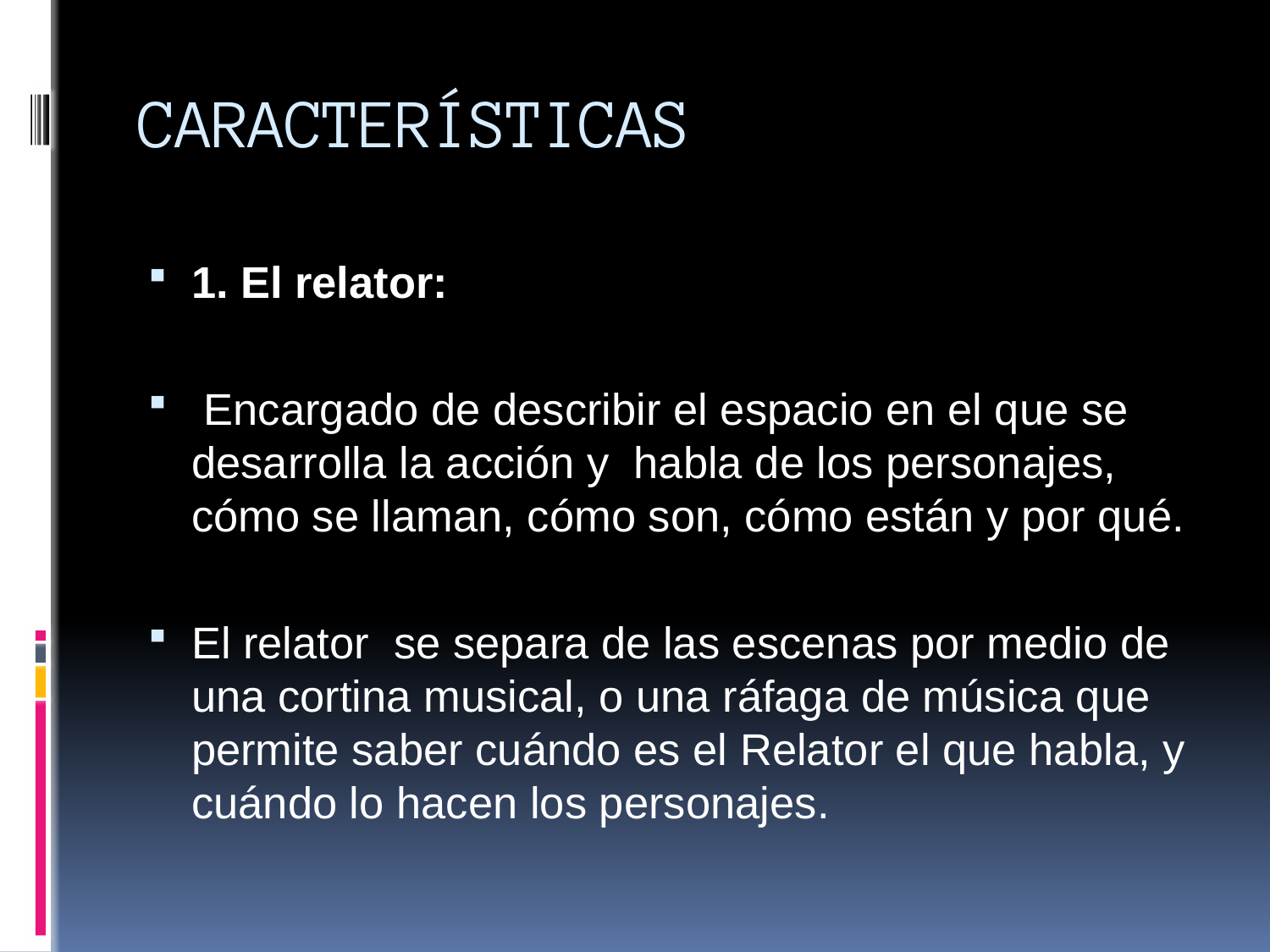

# CARACTERÍSTICAS
1. El relator:

 Encargado de describir el espacio en el que se desarrolla la acción y  habla de los personajes, cómo se llaman, cómo son, cómo están y por qué.

El relator  se separa de las escenas por medio de  una cortina musical, o una ráfaga de música que permite saber cuándo es el Relator el que habla, y cuándo lo hacen los personajes.